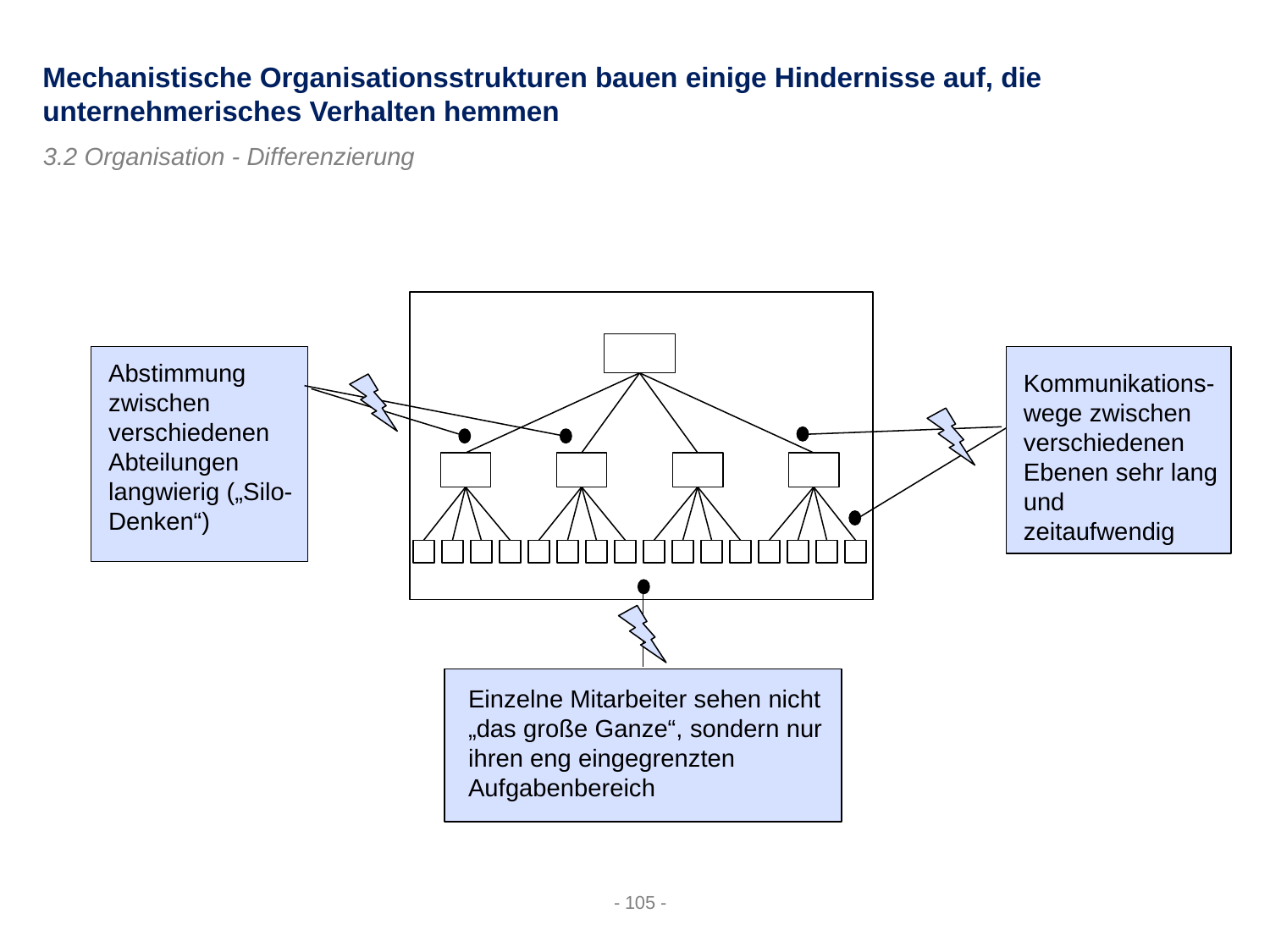

Mechanistische Organisationsstrukturen bauen einige Hindernisse auf, die unternehmerisches Verhalten hemmen
3.2 Organisation - Differenzierung

Abstimmung zwischen verschiedenen Abteilungen langwierig („Silo-Denken“)

Kommunikations-wege zwischen verschiedenen Ebenen sehr lang und zeitaufwendig

Einzelne Mitarbeiter sehen nicht „das große Ganze“, sondern nur ihren eng eingegrenzten Aufgabenbereich
- 105 -